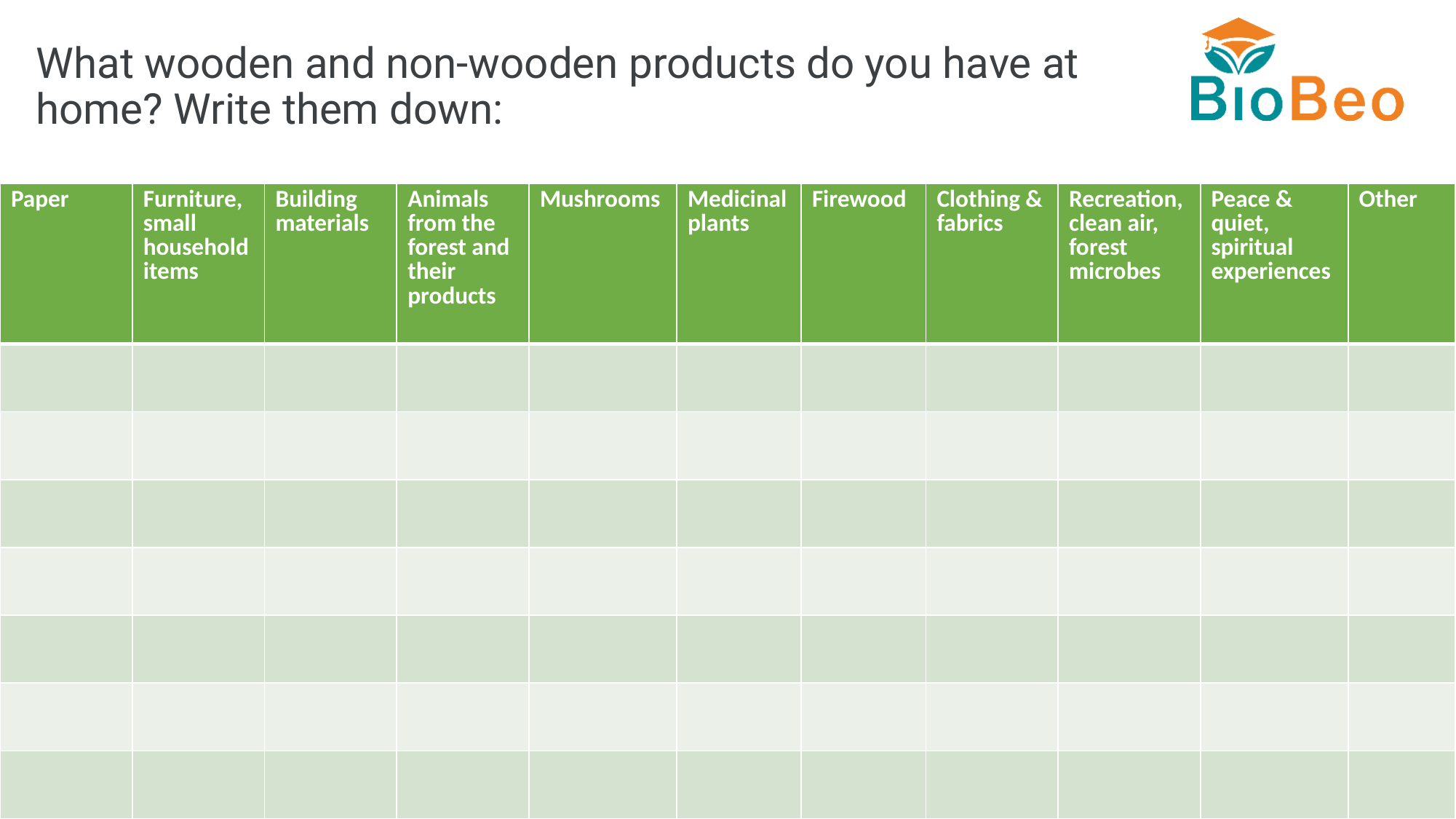

# What wooden and non-wooden products do you have at home? Write them down:
| Paper | Furniture, small household items | Building materials | Animals from the forest and their products | Mushrooms | Medicinal plants | Firewood | Clothing & fabrics | Recreation, clean air, forest microbes | Peace & quiet, spiritual experiences | Other |
| --- | --- | --- | --- | --- | --- | --- | --- | --- | --- | --- |
|  |  |  |  |  |  |  |  |  |  |  |
|  |  |  |  |  |  |  |  |  |  |  |
|  |  |  |  |  |  |  |  |  |  |  |
|  |  |  |  |  |  |  |  |  |  |  |
|  |  |  |  |  |  |  |  |  |  |  |
|  |  |  |  |  |  |  |  |  |  |  |
|  |  |  |  |  |  |  |  |  |  |  |

BioBeo
13